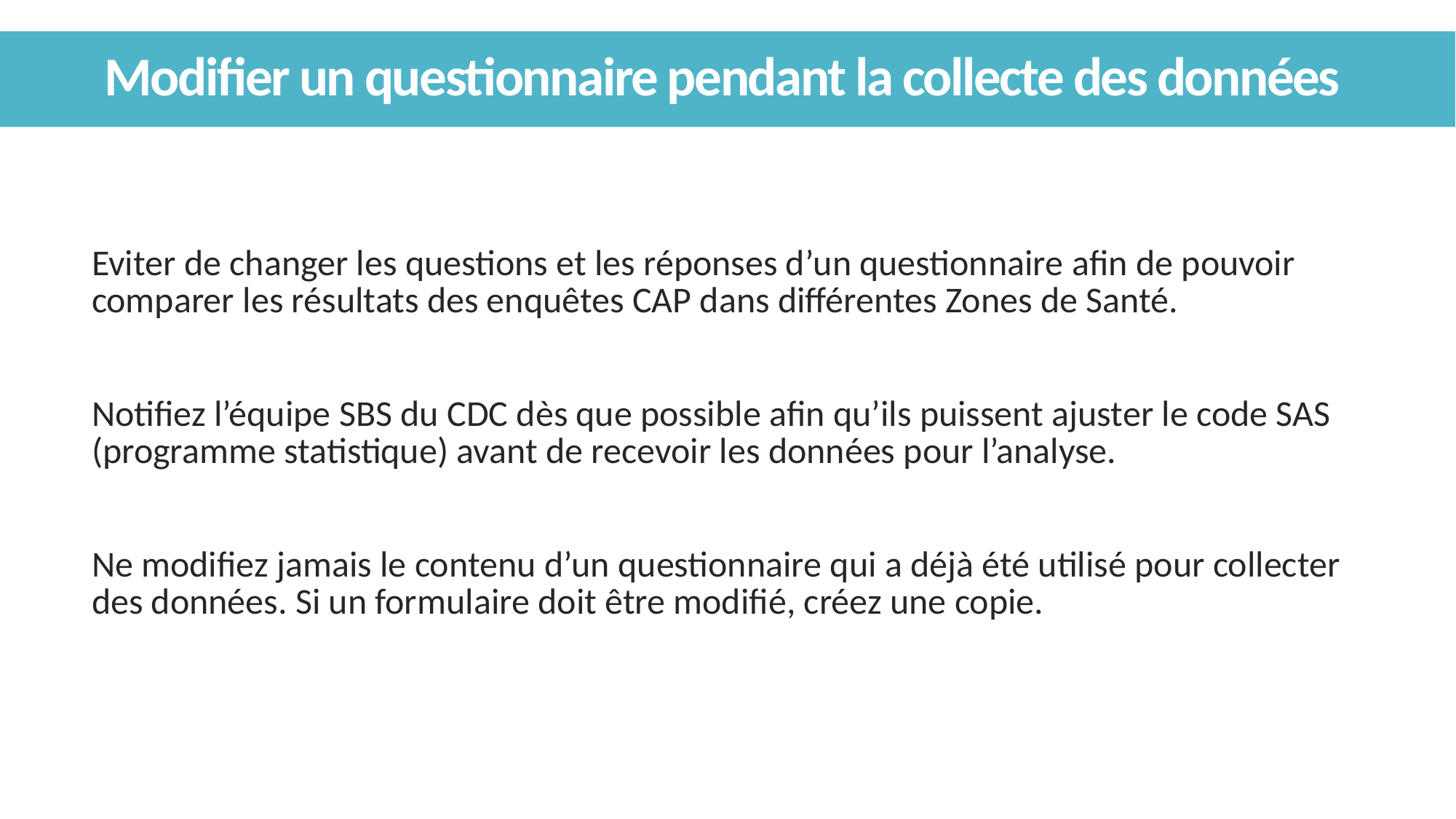

# Modifier un questionnaire pendant la collecte des données
Eviter de changer les questions et les réponses d’un questionnaire afin de pouvoir comparer les résultats des enquêtes CAP dans différentes Zones de Santé.

Notifiez l’équipe SBS du CDC dès que possible afin qu’ils puissent ajuster le code SAS (programme statistique) avant de recevoir les données pour l’analyse.

Ne modifiez jamais le contenu d’un questionnaire qui a déjà été utilisé pour collecter des données. Si un formulaire doit être modifié, créez une copie.